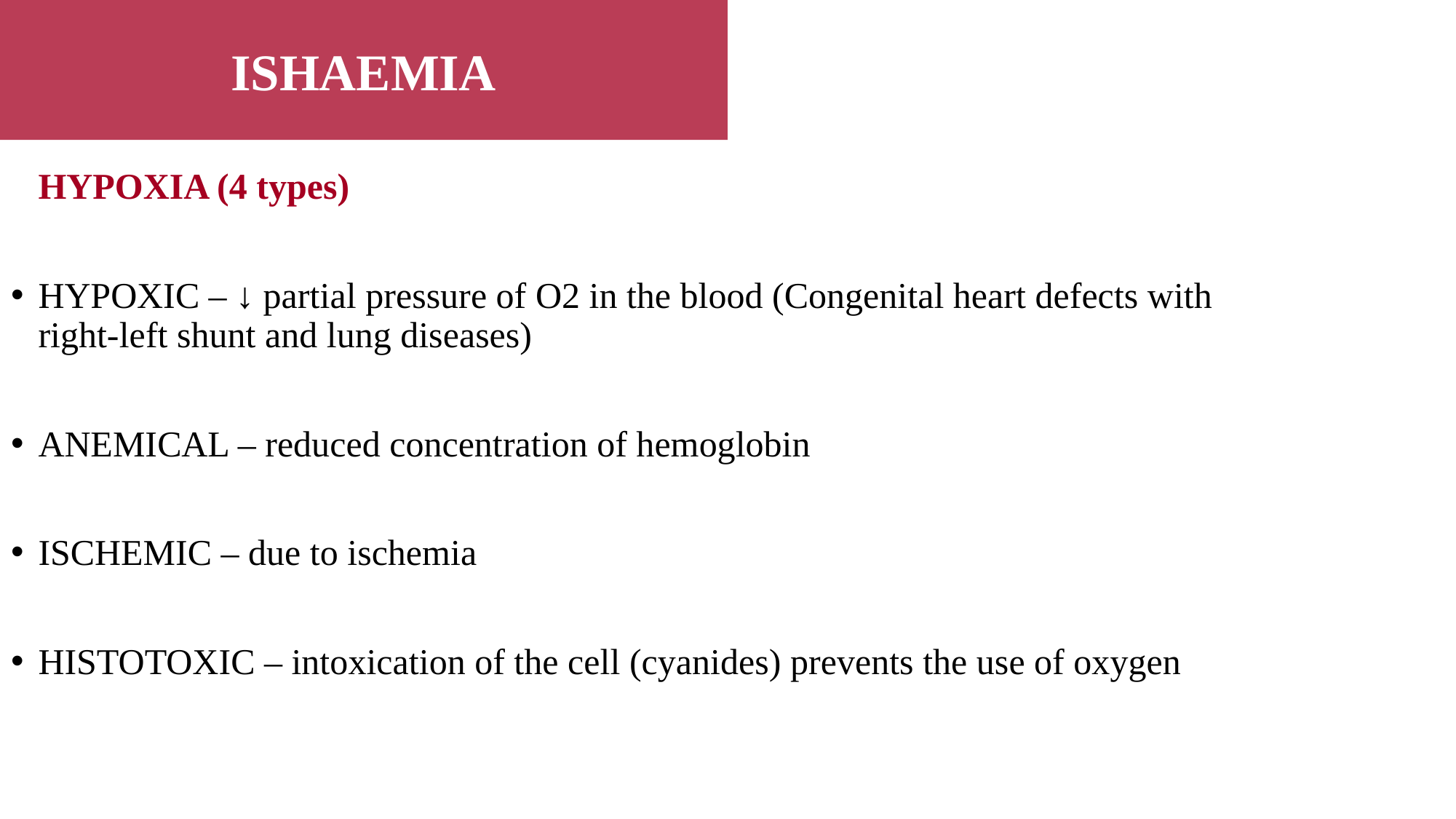

ISHAEMIA
   HYPOXIA (4 types)

HYPOXIC – ↓ partial pressure of O2 in the blood (Congenital heart defects with right-left shunt and lung diseases)

ANEMICAL – reduced concentration of hemoglobin

ISCHEMIC – due to ischemia

HISTOTOXIC – intoxication of the cell (cyanides) prevents the use of oxygen